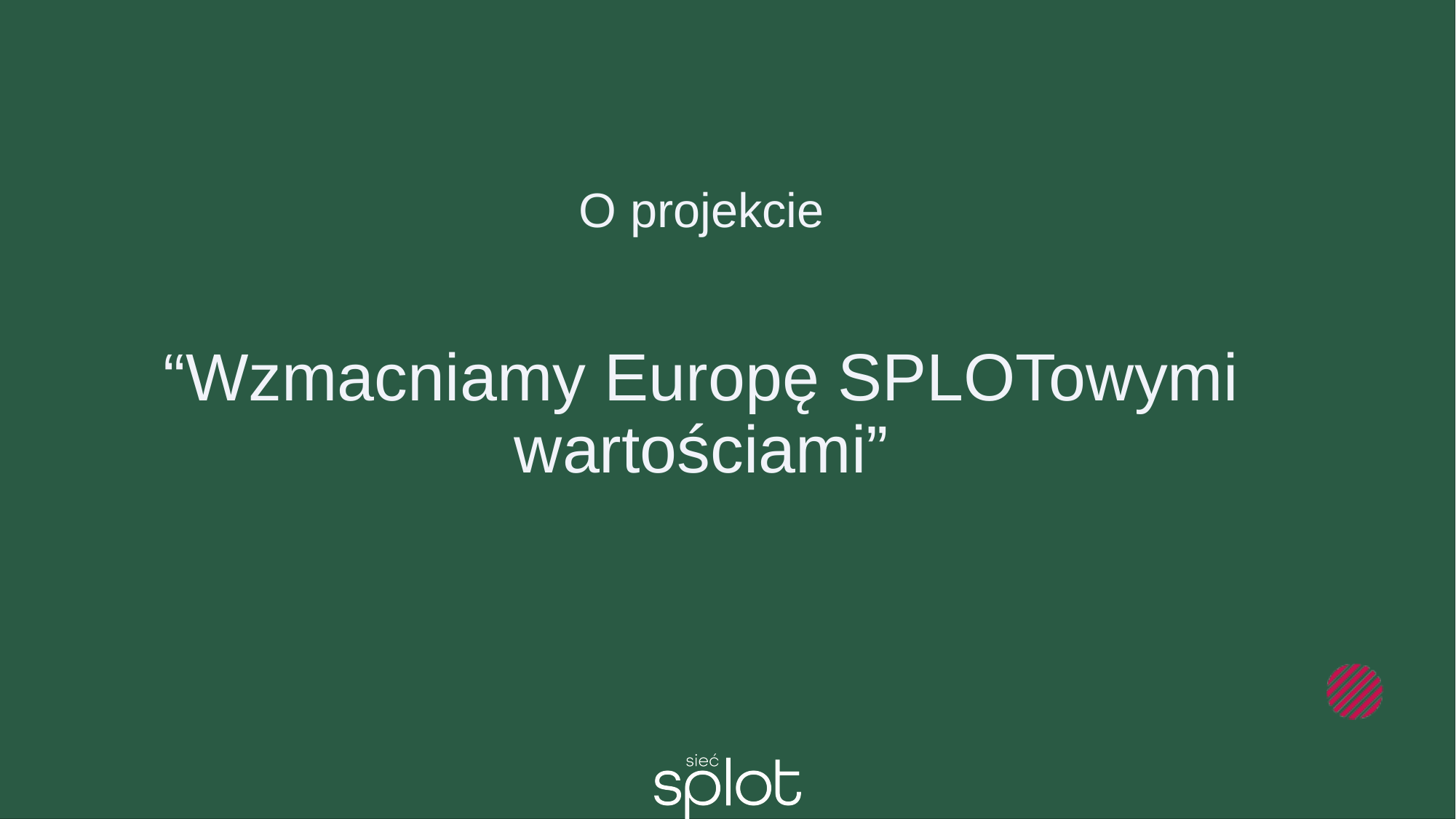

# O projekcie “Wzmacniamy Europę SPLOTowymi wartościami”